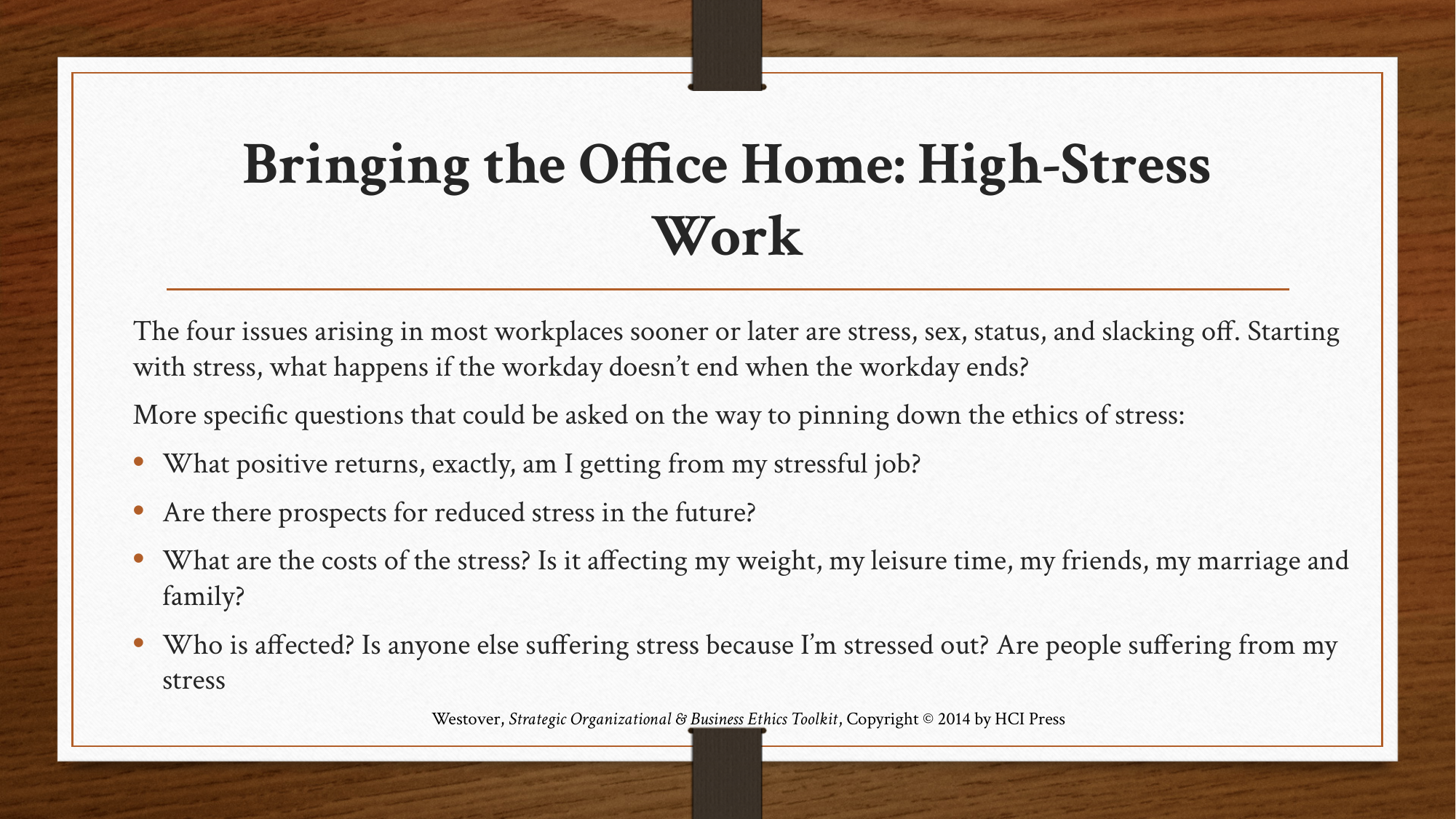

# Bringing the Office Home: High-Stress Work
The four issues arising in most workplaces sooner or later are stress, sex, status, and slacking off. Starting with stress, what happens if the workday doesn’t end when the workday ends?
More specific questions that could be asked on the way to pinning down the ethics of stress:
What positive returns, exactly, am I getting from my stressful job?
Are there prospects for reduced stress in the future?
What are the costs of the stress? Is it affecting my weight, my leisure time, my friends, my marriage and family?
Who is affected? Is anyone else suffering stress because I’m stressed out? Are people suffering from my stress
Westover, Strategic Organizational & Business Ethics Toolkit, Copyright © 2014 by HCI Press